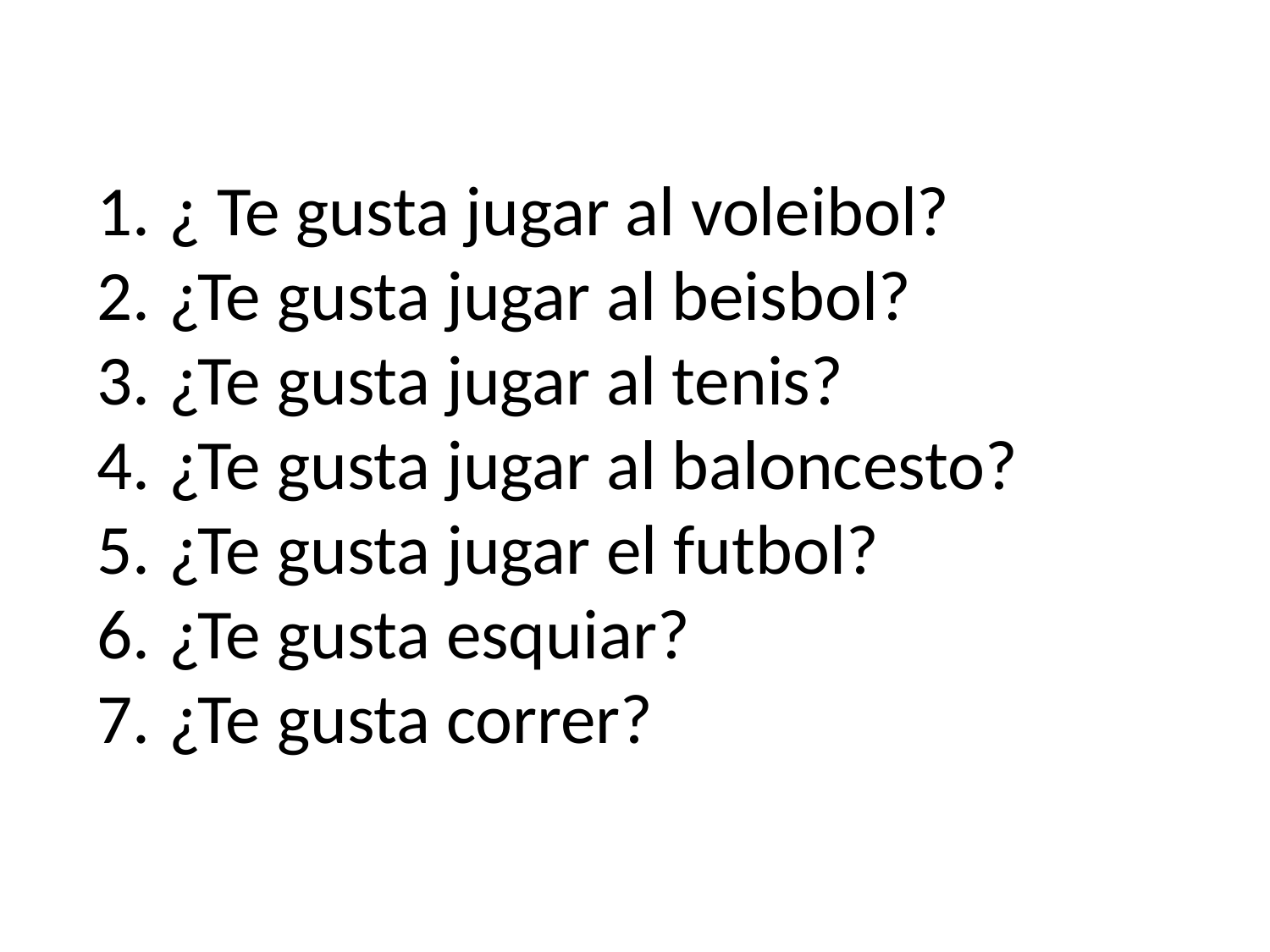

¿ Te gusta jugar al voleibol?
¿Te gusta jugar al beisbol?
¿Te gusta jugar al tenis?
¿Te gusta jugar al baloncesto?
¿Te gusta jugar el futbol?
¿Te gusta esquiar?
¿Te gusta correr?